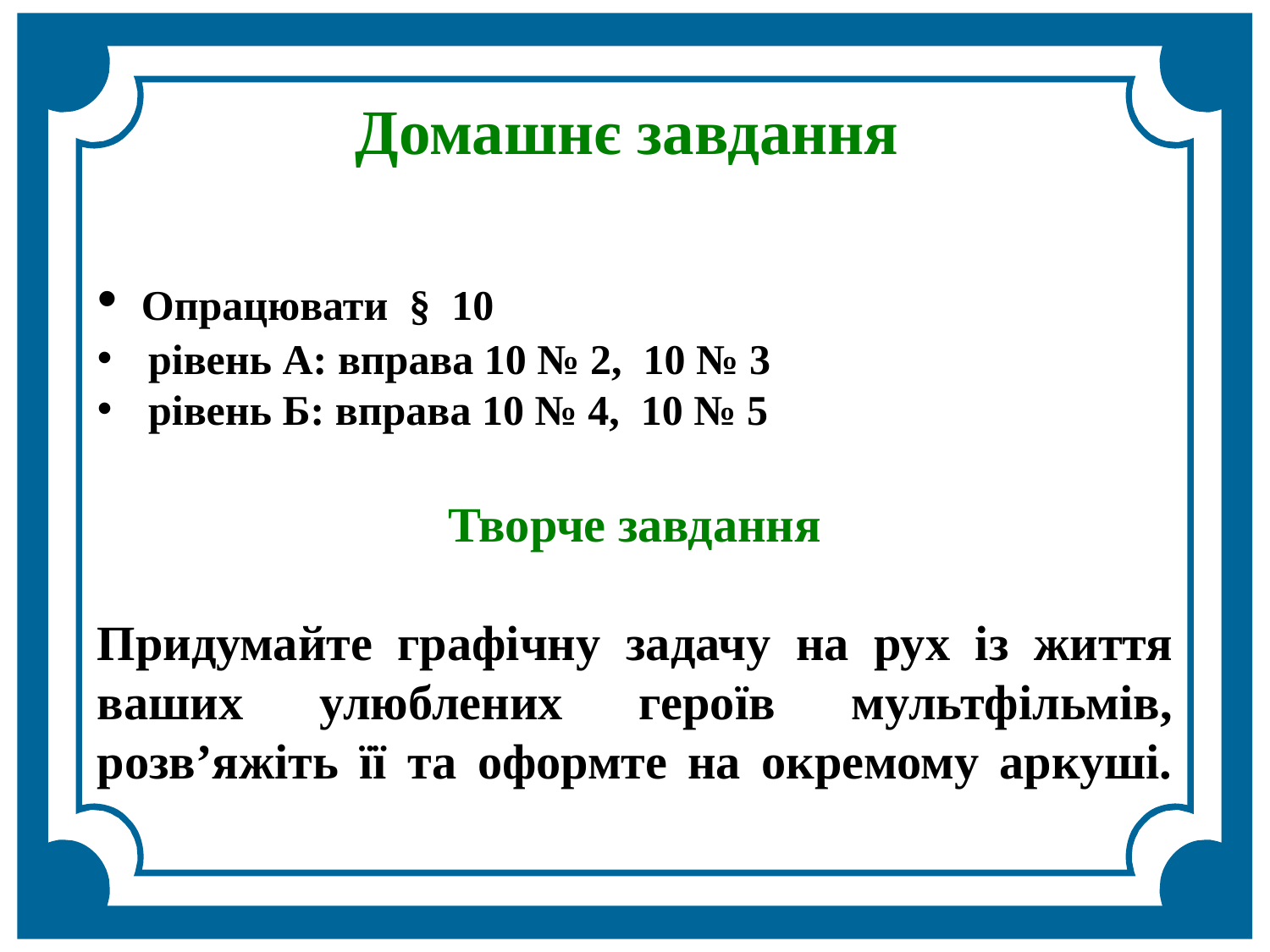

Домашнє завдання

 Опрацювати  §  10
  рівень А: вправа 10 № 2,  10 № 3
  рівень Б: вправа 10 № 4,  10 № 5

Творче завдання

Придумайте графічну задачу на рух із життя
ваших улюблених героїв мультфільмів,
розв’яжіть її та оформте на окремому аркуші.